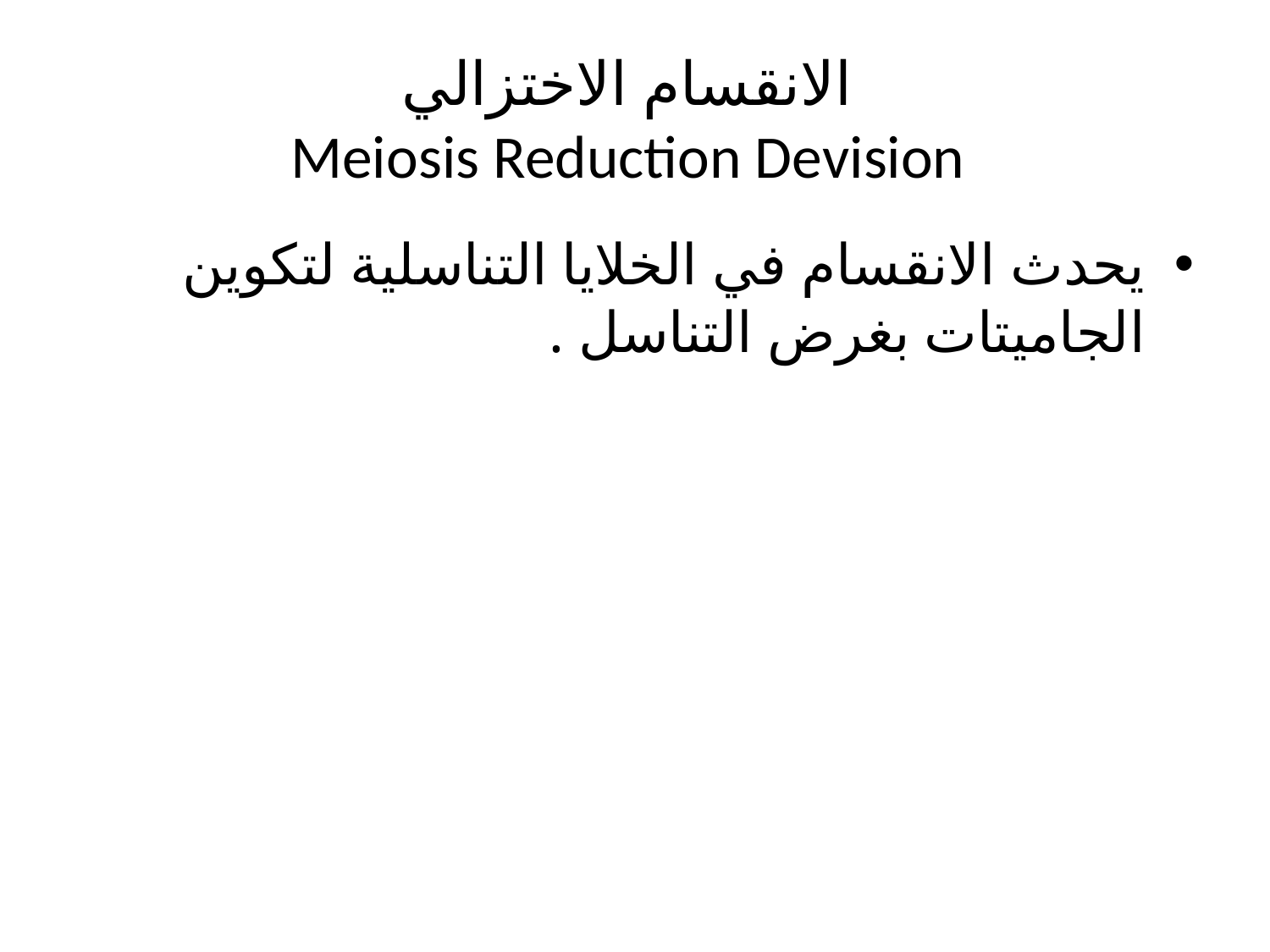

# الانقسام الاختزالي Meiosis Reduction Devision
يحدث الانقسام في الخلايا التناسلية لتكوين الجاميتات بغرض التناسل .